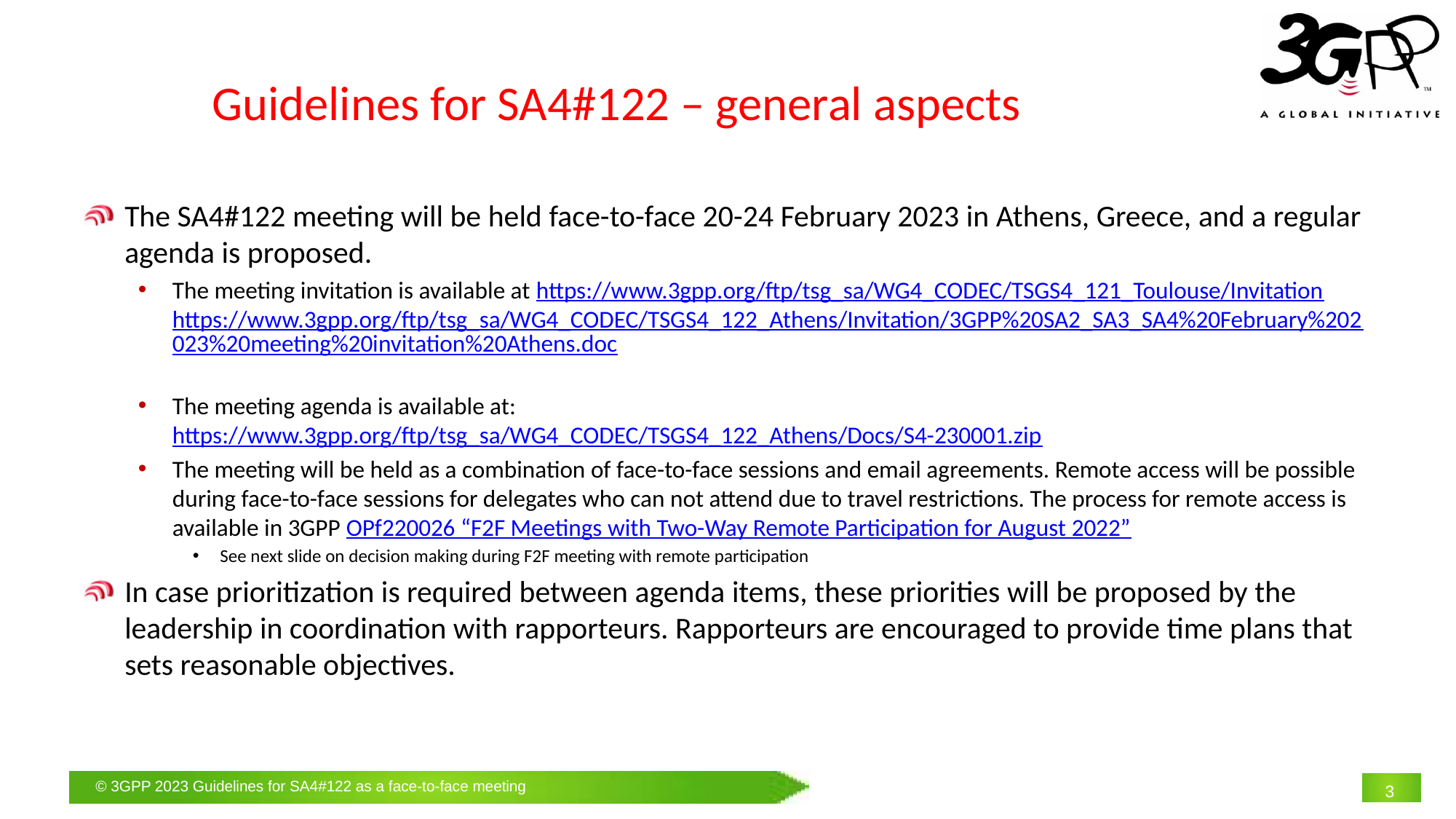

# Guidelines for SA4#122 – general aspects
The SA4#122 meeting will be held face-to-face 20-24 February 2023 in Athens, Greece, and a regular agenda is proposed.
The meeting invitation is available at https://www.3gpp.org/ftp/tsg_sa/WG4_CODEC/TSGS4_121_Toulouse/Invitation https://www.3gpp.org/ftp/tsg_sa/WG4_CODEC/TSGS4_122_Athens/Invitation/3GPP%20SA2_SA3_SA4%20February%202023%20meeting%20invitation%20Athens.doc
The meeting agenda is available at: https://www.3gpp.org/ftp/tsg_sa/WG4_CODEC/TSGS4_122_Athens/Docs/S4-230001.zip
The meeting will be held as a combination of face-to-face sessions and email agreements. Remote access will be possible during face-to-face sessions for delegates who can not attend due to travel restrictions. The process for remote access is available in 3GPP OPf220026 “F2F Meetings with Two-Way Remote Participation for August 2022”
See next slide on decision making during F2F meeting with remote participation
In case prioritization is required between agenda items, these priorities will be proposed by the leadership in coordination with rapporteurs. Rapporteurs are encouraged to provide time plans that sets reasonable objectives.

3